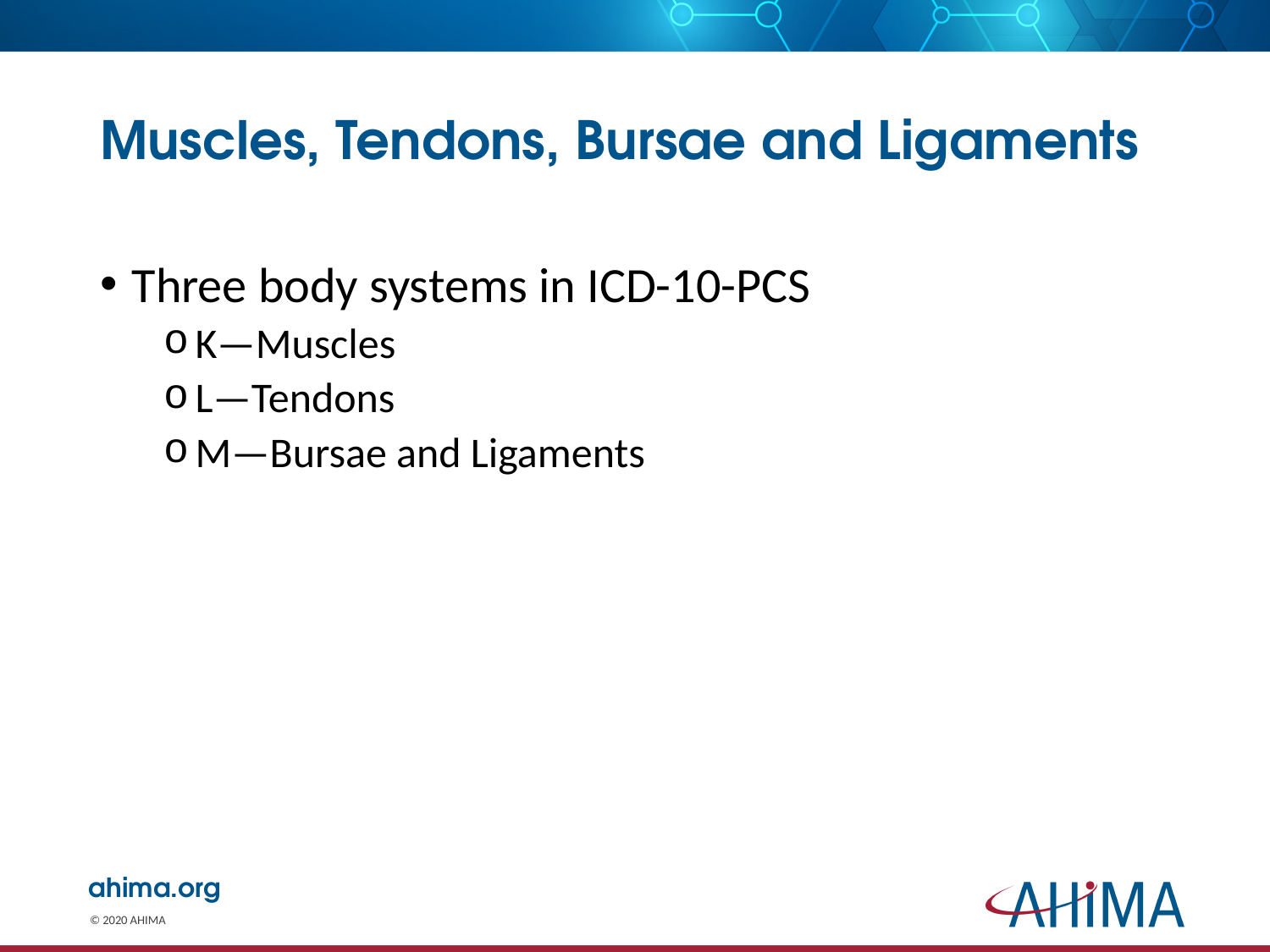

# Muscles, Tendons, Bursae and Ligaments
Three body systems in ICD-10-PCS
K—Muscles
L—Tendons
M—Bursae and Ligaments